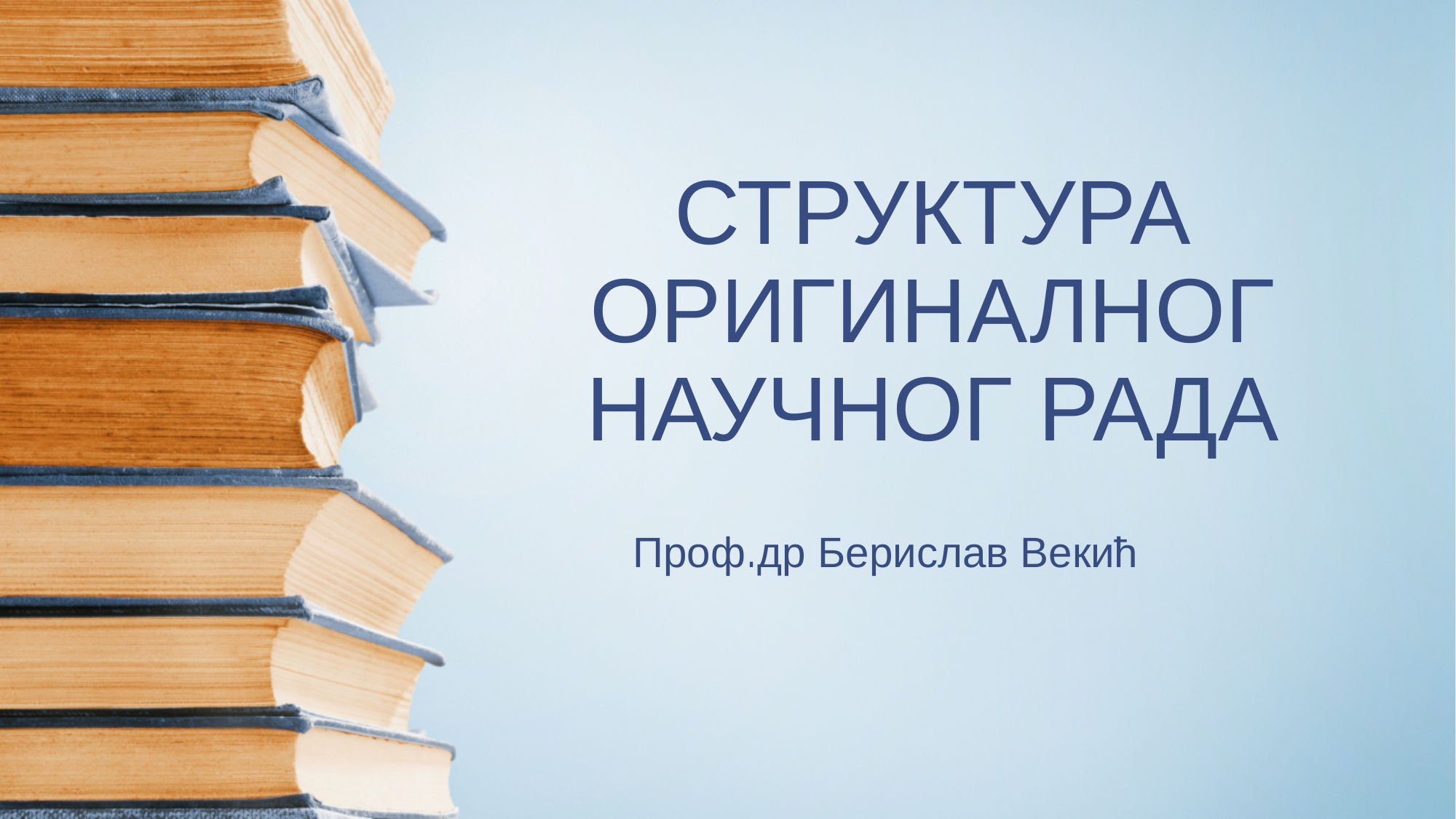

# СТРУКТУРА ОРИГИНАЛНОГ НАУЧНОГ РАДА
Проф.др Берислав Векић